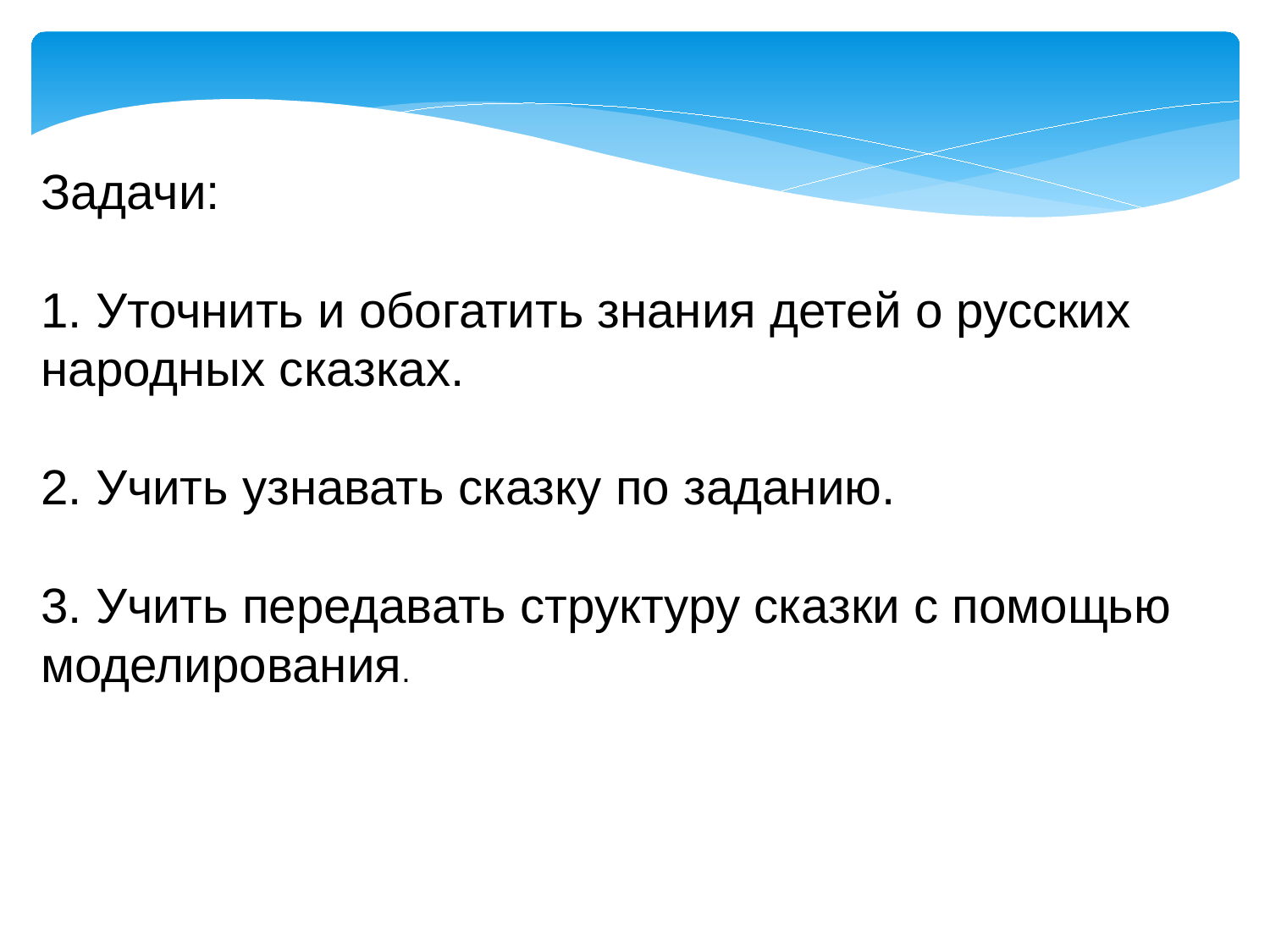

Задачи:

1. Уточнить и обогатить знания детей о русских народных сказках.

2. Учить узнавать сказку по заданию.

3. Учить передавать структуру сказки с помощью моделирования.